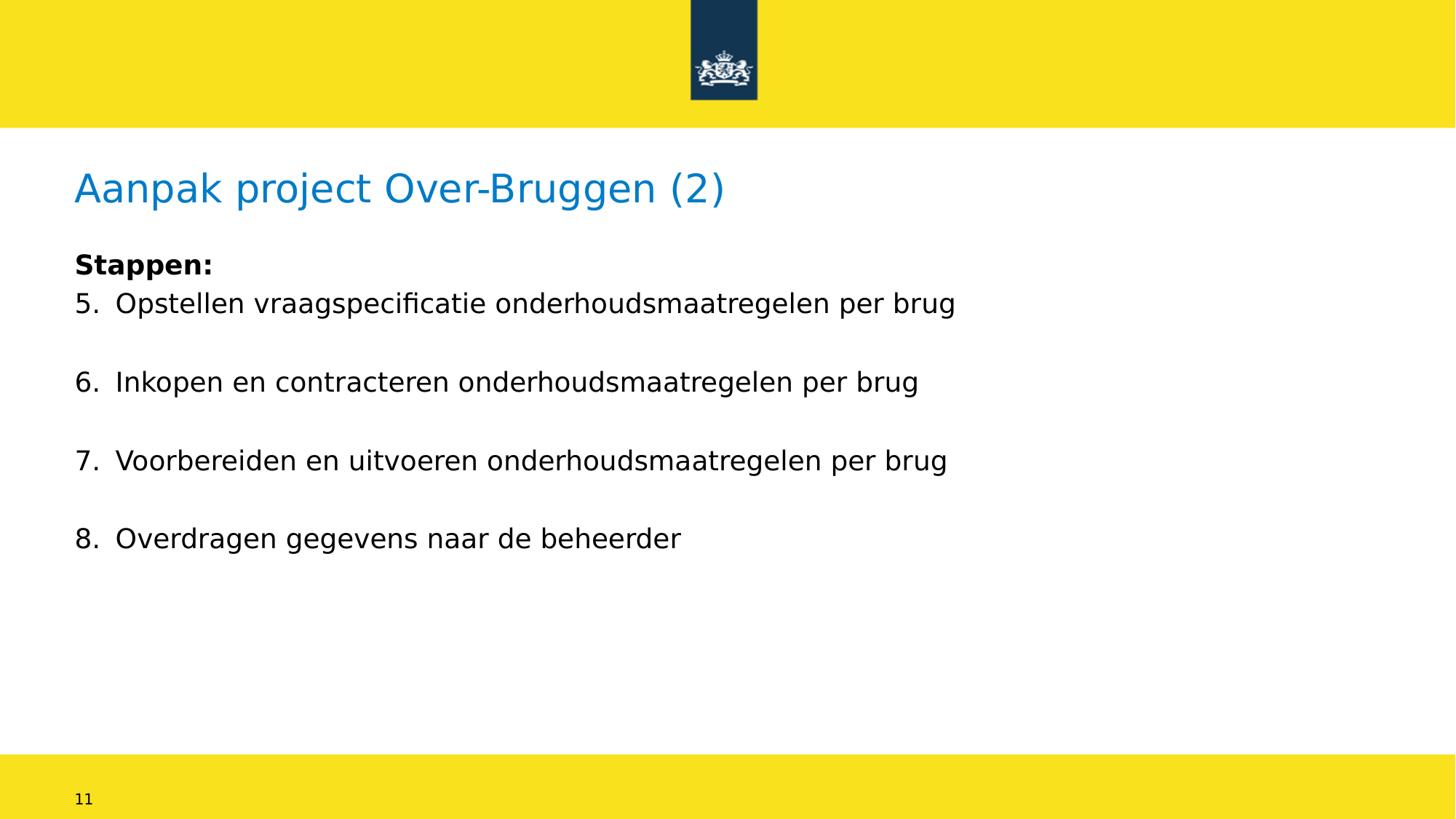

# Aanpak project Over-Bruggen (2)
Stappen:
Opstellen vraagspecificatie onderhoudsmaatregelen per brug

Inkopen en contracteren onderhoudsmaatregelen per brug

Voorbereiden en uitvoeren onderhoudsmaatregelen per brug

Overdragen gegevens naar de beheerder